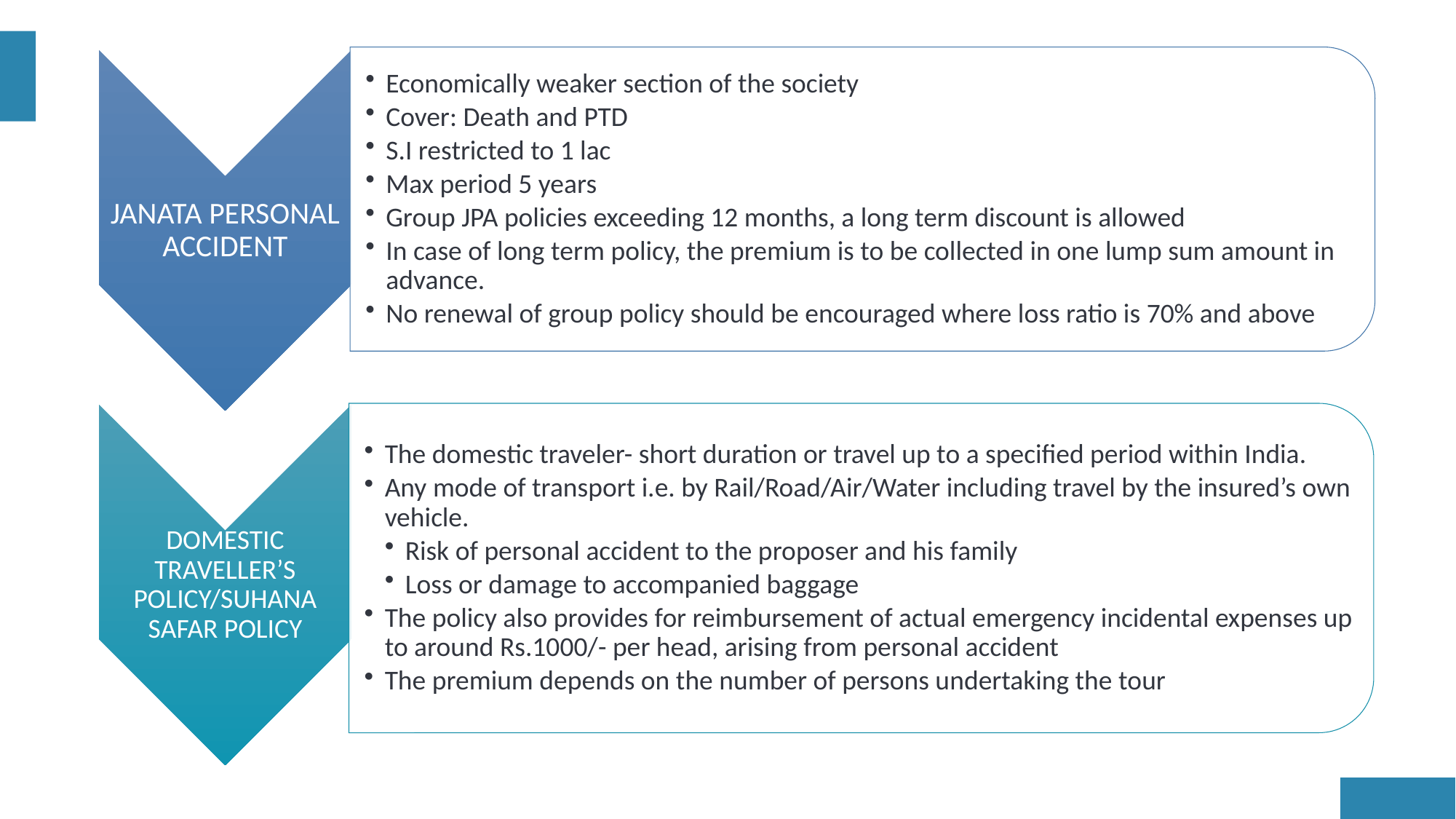

JANATA PERSONAL ACCIDENT
Economically weaker section of the society
Cover: Death and PTD
S.I restricted to 1 lac
Max period 5 years
Group JPA policies exceeding 12 months, a long term discount is allowed
In case of long term policy, the premium is to be collected in one lump sum amount in advance.
No renewal of group policy should be encouraged where loss ratio is 70% and above
DOMESTIC TRAVELLER’S POLICY/SUHANA SAFAR POLICY
The domestic traveler- short duration or travel up to a specified period within India.
Any mode of transport i.e. by Rail/Road/Air/Water including travel by the insured’s own vehicle.
Risk of personal accident to the proposer and his family
Loss or damage to accompanied baggage
The policy also provides for reimbursement of actual emergency incidental expenses up to around Rs.1000/- per head, arising from personal accident
The premium depends on the number of persons undertaking the tour